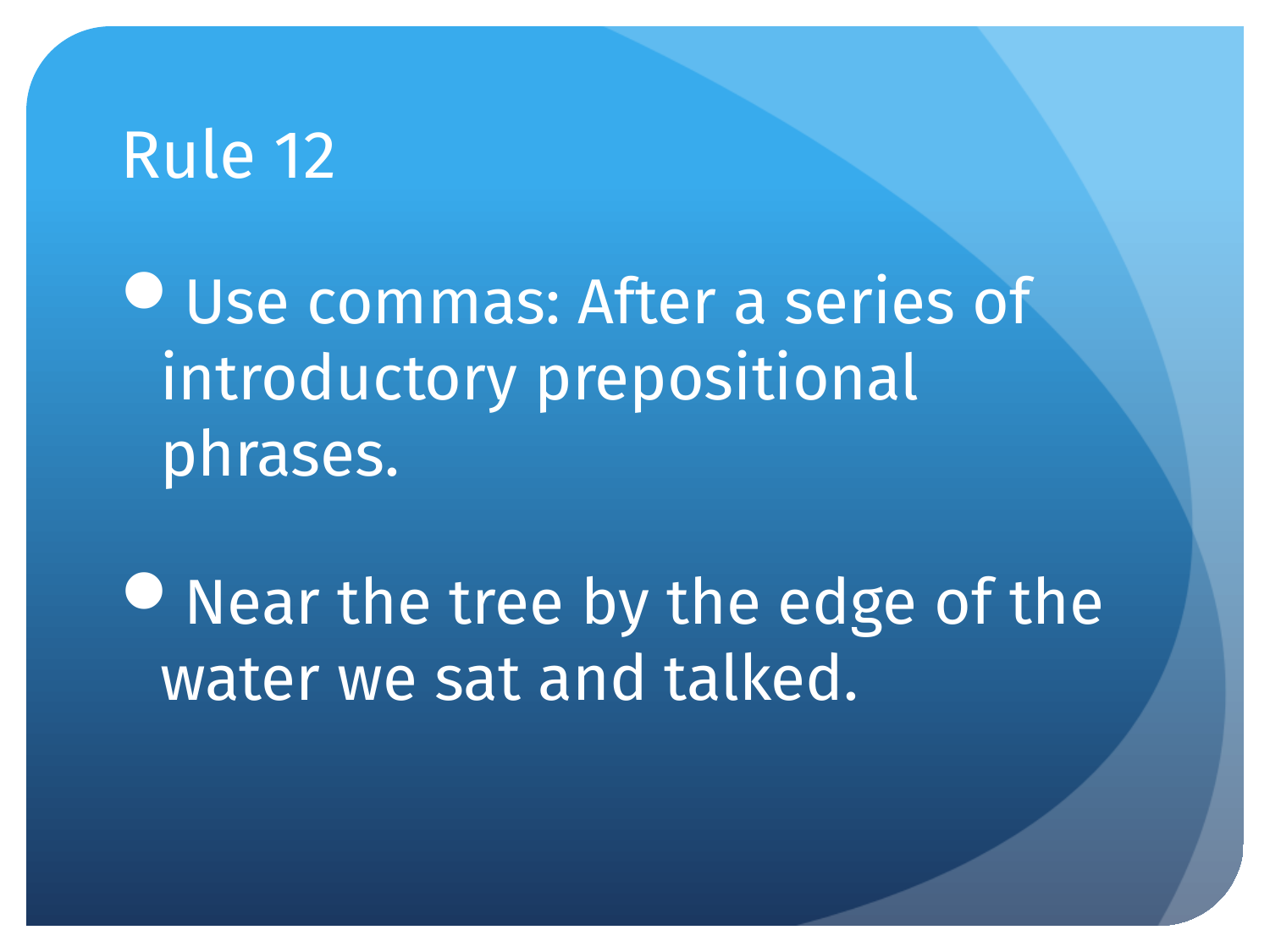

# Rule 12
Use commas: After a series of introductory prepositional phrases.
Near the tree by the edge of the water we sat and talked.